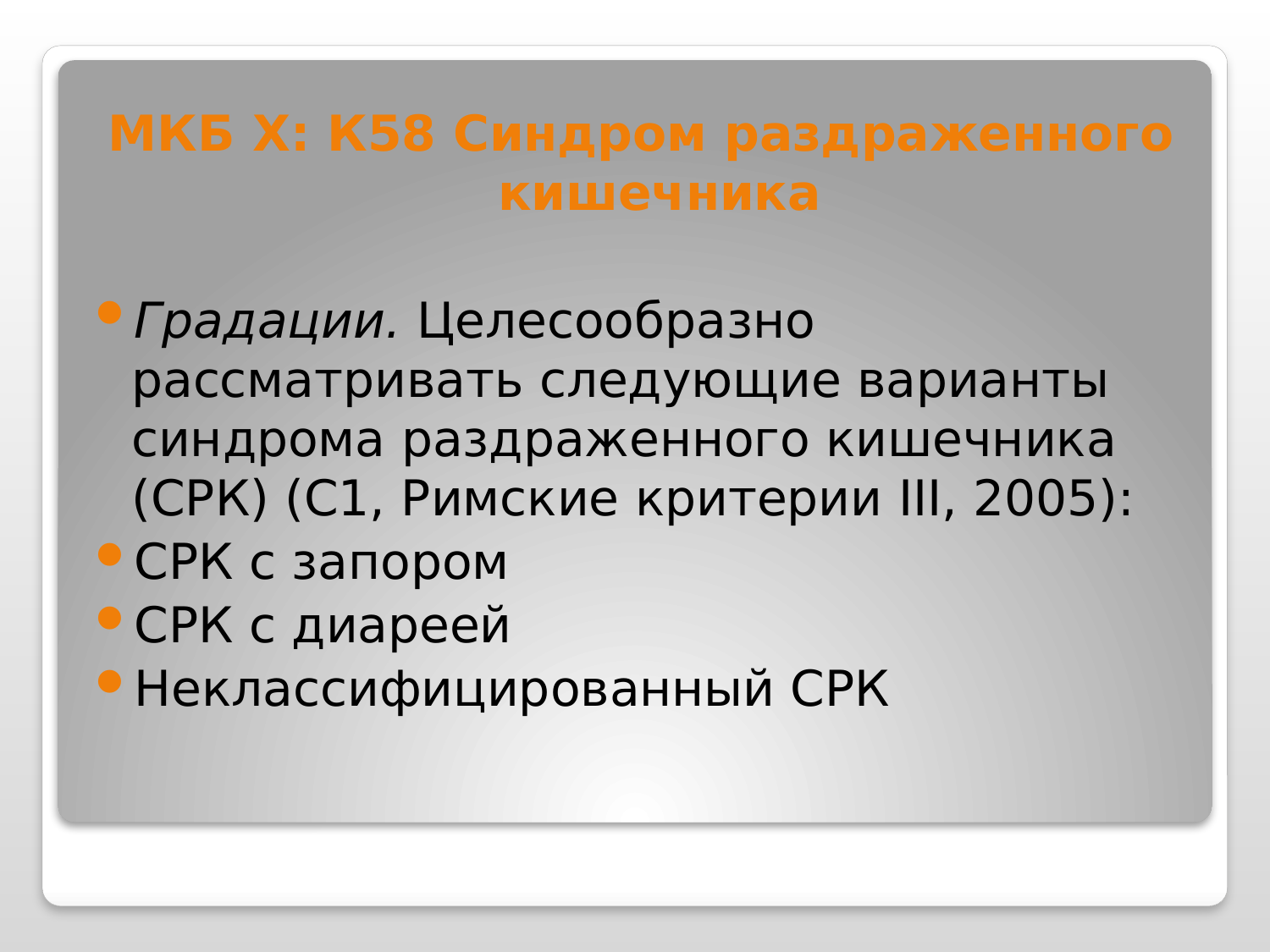

МКБ X: К58 Синдром раздраженного кишечника

Градации. Целесообразно рассматривать следующие варианты синдрома раздраженного кишечника (СРК) (С1, Римские критерии III, 2005):
СРК с запором
СРК с диареей
Неклассифицированный СРК